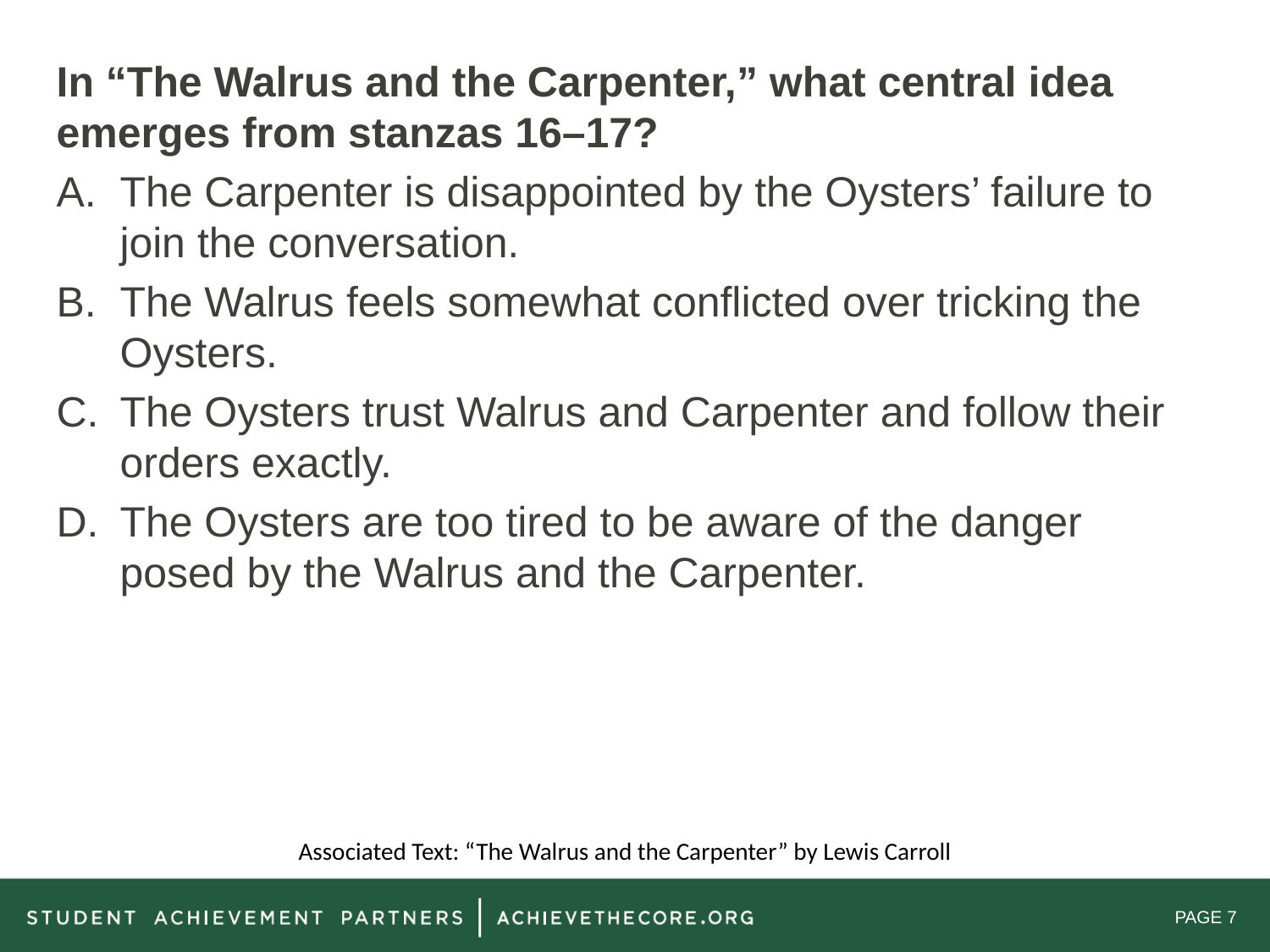

In “The Walrus and the Carpenter,” what central idea emerges from stanzas 16–17?
The Carpenter is disappointed by the Oysters’ failure to join the conversation.
The Walrus feels somewhat conflicted over tricking the Oysters.
The Oysters trust Walrus and Carpenter and follow their orders exactly.
The Oysters are too tired to be aware of the danger posed by the Walrus and the Carpenter.

Associated Text: “The Walrus and the Carpenter” by Lewis Carroll